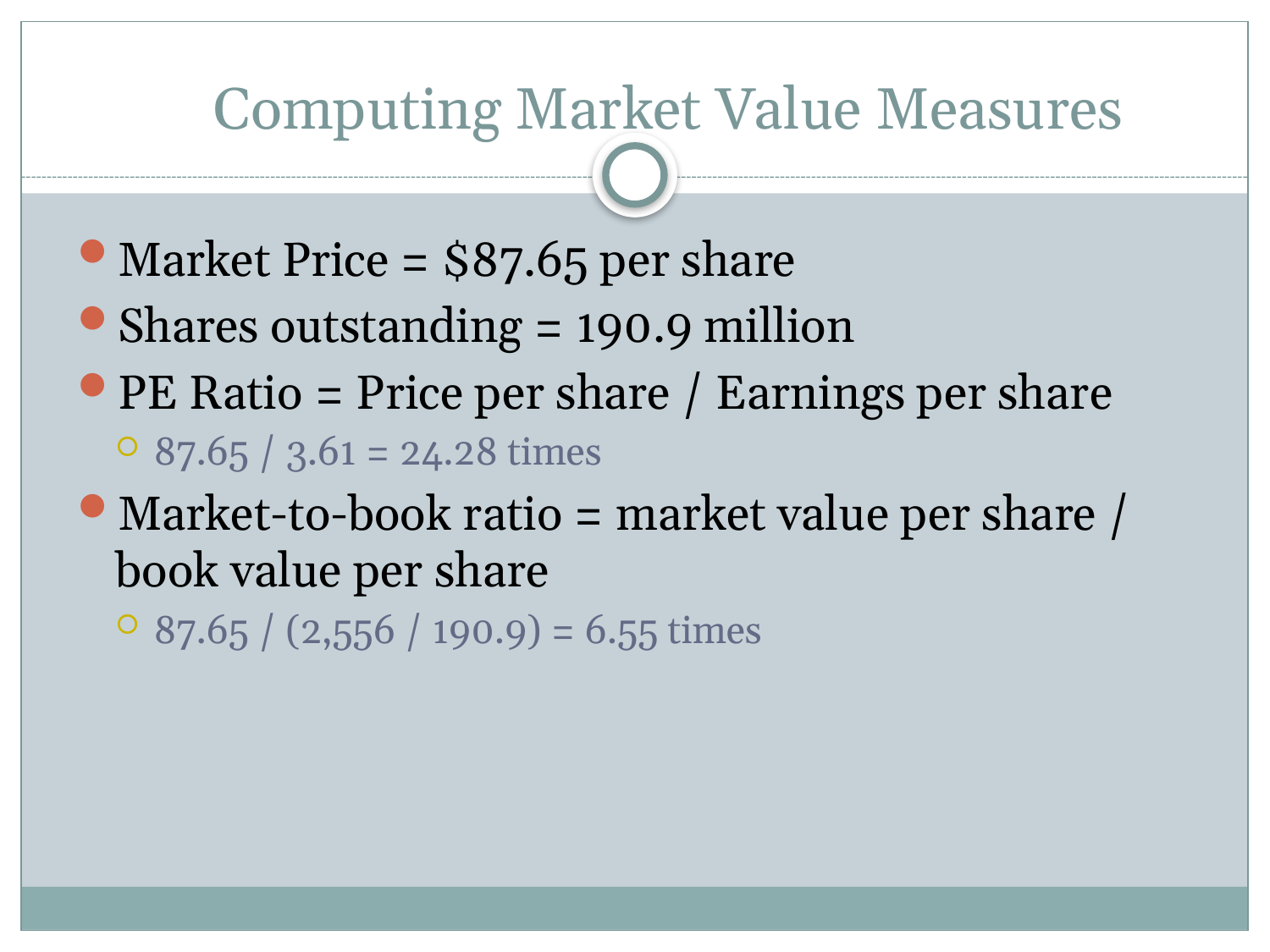

# Computing Market Value Measures
Market Price = $87.65 per share
Shares outstanding = 190.9 million
PE Ratio = Price per share / Earnings per share
87.65 / 3.61 = 24.28 times
Market-to-book ratio = market value per share / book value per share
87.65 / (2,556 / 190.9) = 6.55 times